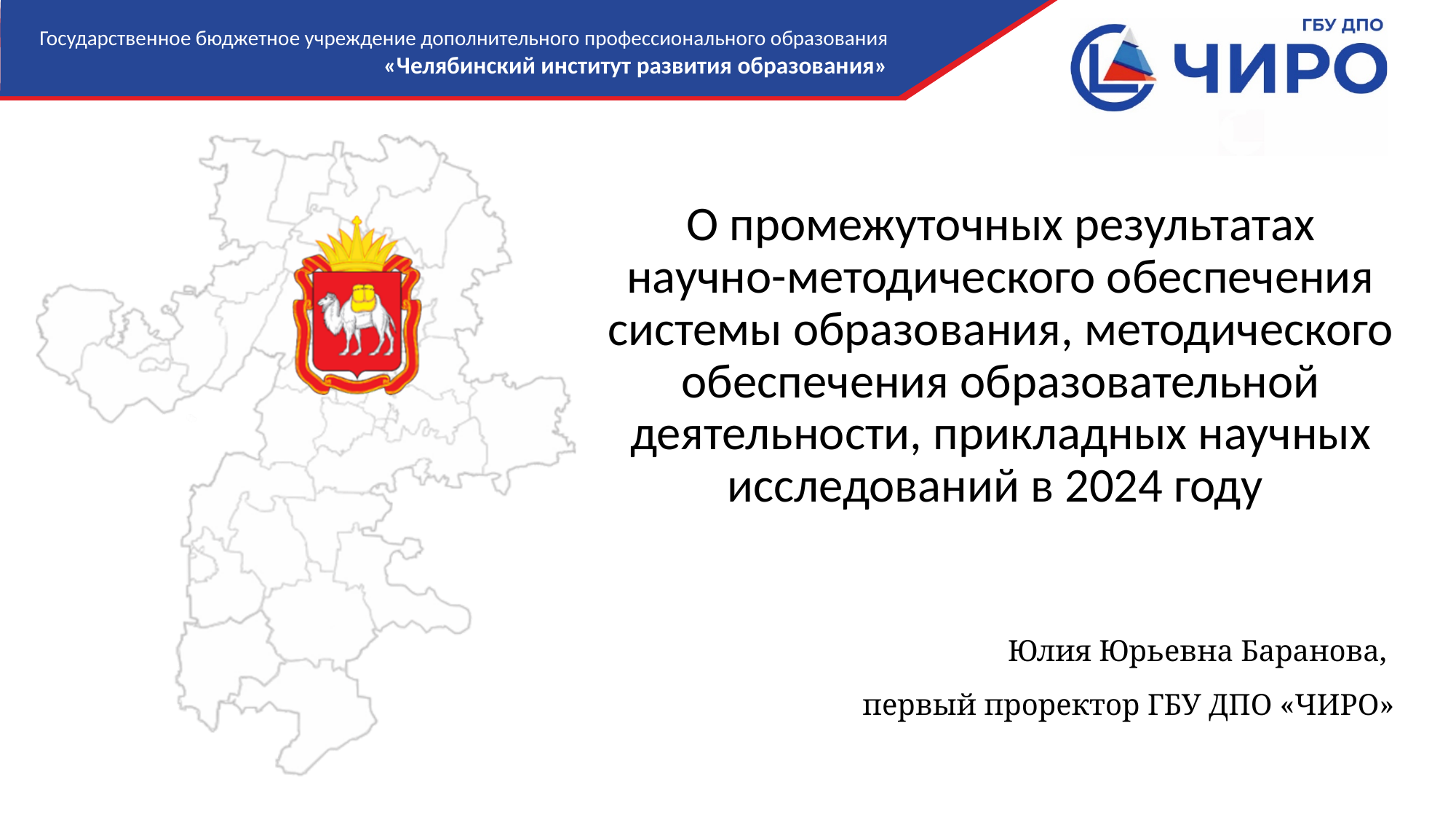

# О промежуточных результатах научно-методического обеспечения системы образования, методического обеспечения образовательной деятельности, прикладных научных исследований в 2024 году

Юлия Юрьевна Баранова,
первый проректор ГБУ ДПО «ЧИРО»